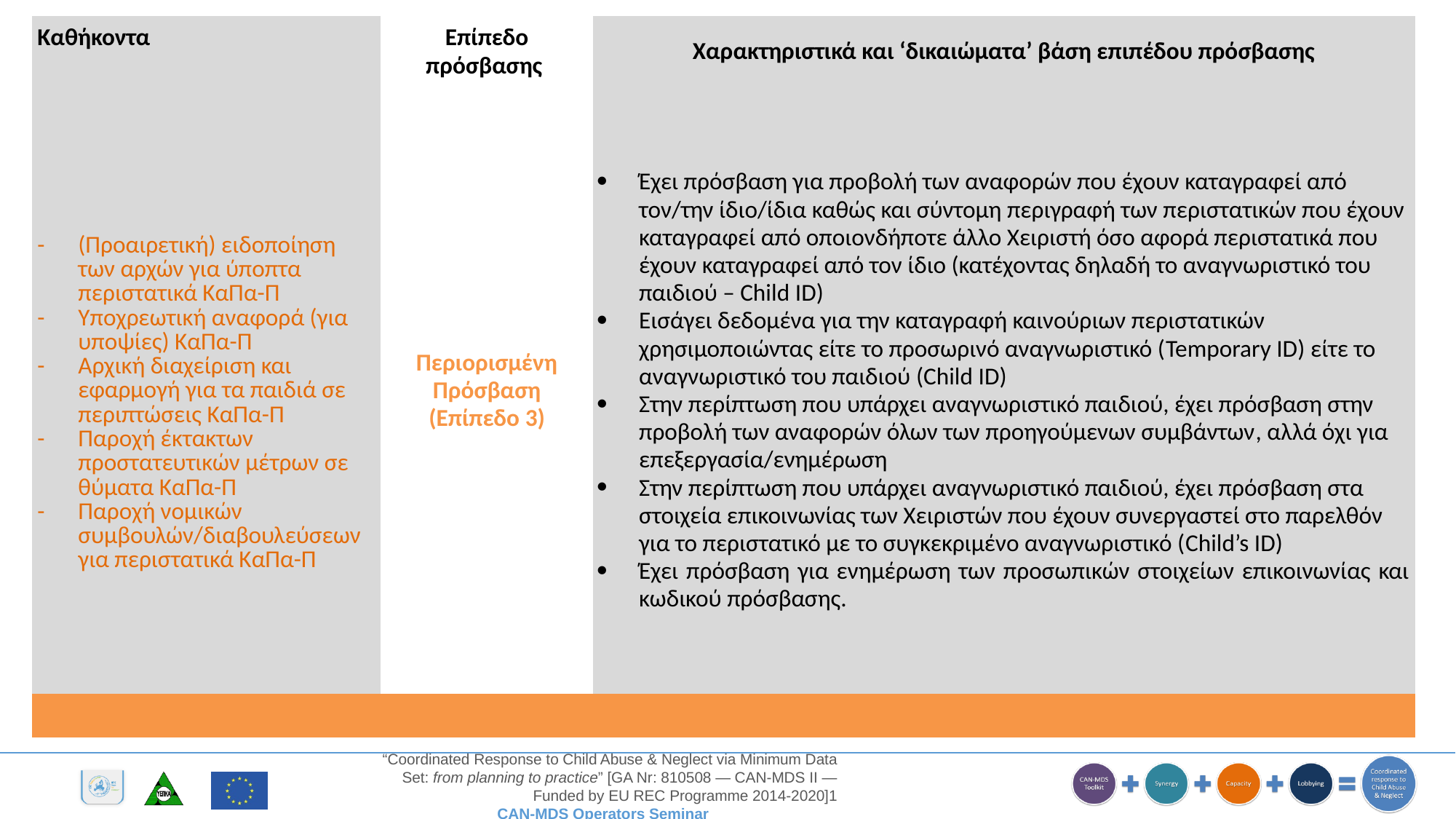

| Καθήκοντα | Επίπεδο πρόσβασης | Χαρακτηριστικά και ‘δικαιώματα’ βάση επιπέδου πρόσβασης |
| --- | --- | --- |
| (Προαιρετική) ειδοποίηση των αρχών για ύποπτα περιστατικά ΚαΠα-Π Υποχρεωτική αναφορά (για υποψίες) ΚαΠα-Π Αρχική διαχείριση και εφαρμογή για τα παιδιά σε περιπτώσεις ΚαΠα-Π Παροχή έκτακτων προστατευτικών μέτρων σε θύματα ΚαΠα-Π Παροχή νομικών συμβουλών/διαβουλεύσεων για περιστατικά ΚαΠα-Π | Περιορισμένη Πρόσβαση (Επίπεδο 3) | Έχει πρόσβαση για προβολή των αναφορών που έχουν καταγραφεί από τον/την ίδιο/ίδια καθώς και σύντομη περιγραφή των περιστατικών που έχουν καταγραφεί από οποιονδήποτε άλλο Χειριστή όσο αφορά περιστατικά που έχουν καταγραφεί από τον ίδιο (κατέχοντας δηλαδή το αναγνωριστικό του παιδιού – Child ID) Εισάγει δεδομένα για την καταγραφή καινούριων περιστατικών χρησιμοποιώντας είτε το προσωρινό αναγνωριστικό (Temporary ID) είτε το αναγνωριστικό του παιδιού (Child ID) Στην περίπτωση που υπάρχει αναγνωριστικό παιδιού, έχει πρόσβαση στην προβολή των αναφορών όλων των προηγούμενων συμβάντων, αλλά όχι για επεξεργασία/ενημέρωση Στην περίπτωση που υπάρχει αναγνωριστικό παιδιού, έχει πρόσβαση στα στοιχεία επικοινωνίας των Χειριστών που έχουν συνεργαστεί στο παρελθόν για το περιστατικό με το συγκεκριμένο αναγνωριστικό (Child’s ID) Έχει πρόσβαση για ενημέρωση των προσωπικών στοιχείων επικοινωνίας και κωδικού πρόσβασης. |
|  |  |  |